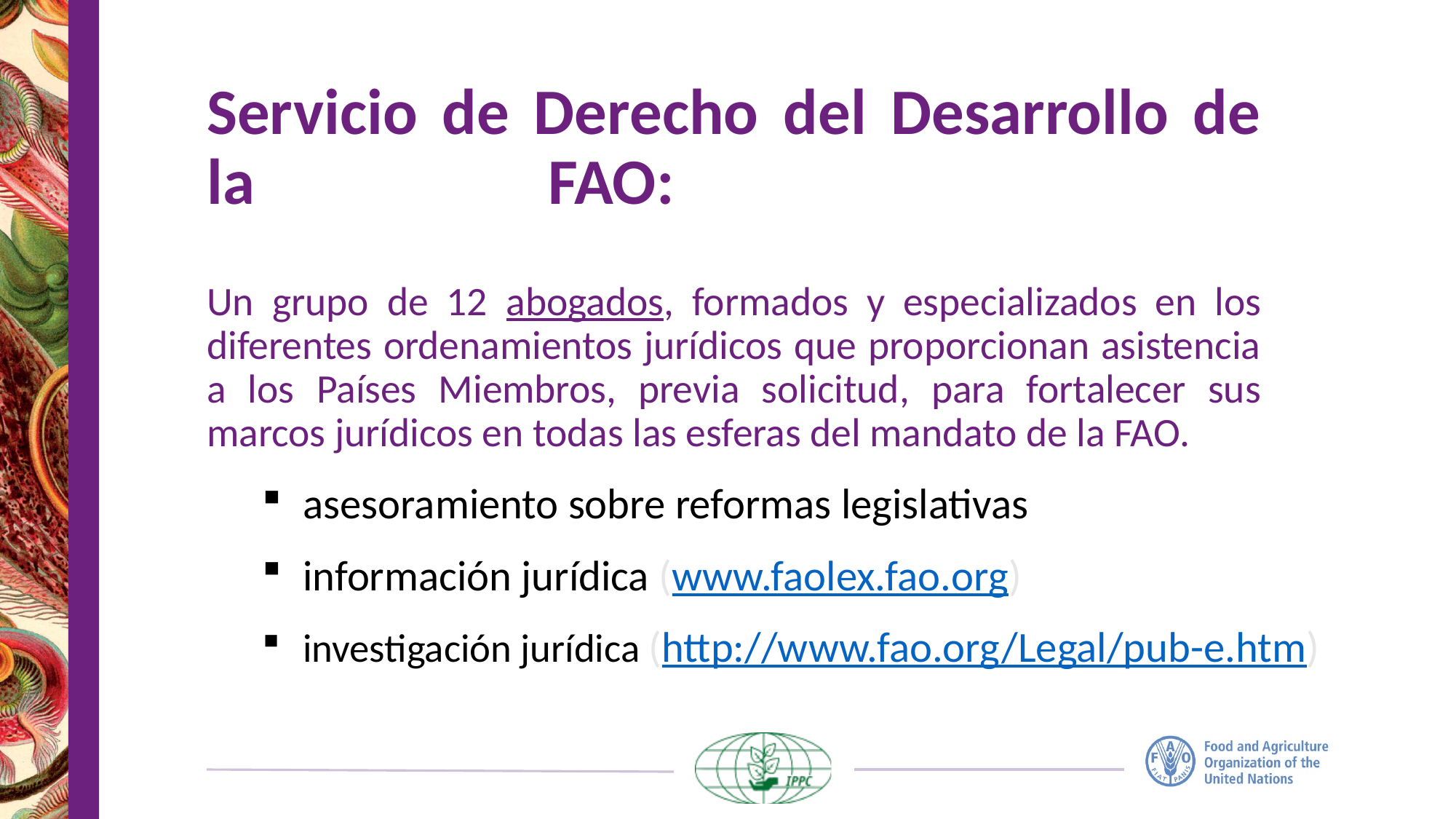

# Servicio de Derecho del Desarrollo de la FAO: Un grupo de 12 abogados, formados y especializados en los diferentes ordenamientos jurídicos que proporcionan asistencia a los Países Miembros, previa solicitud, para fortalecer sus marcos jurídicos en todas las esferas del mandato de la FAO.

asesoramiento sobre reformas legislativas
información jurídica (www.faolex.fao.org)
investigación jurídica (http://www.fao.org/Legal/pub-e.htm)